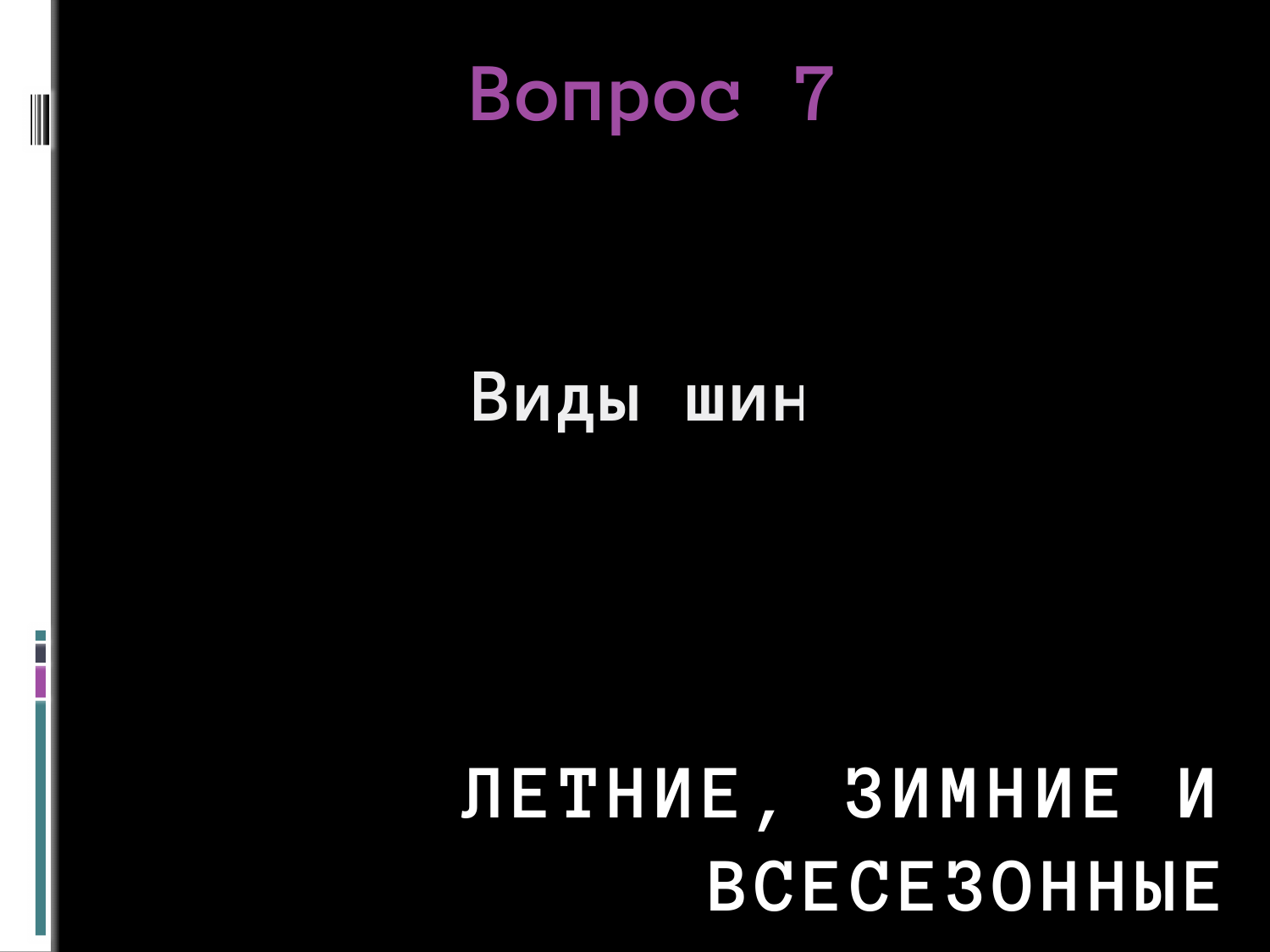

# Вопрос 7
Виды шин
летние, зимние и всесезонные